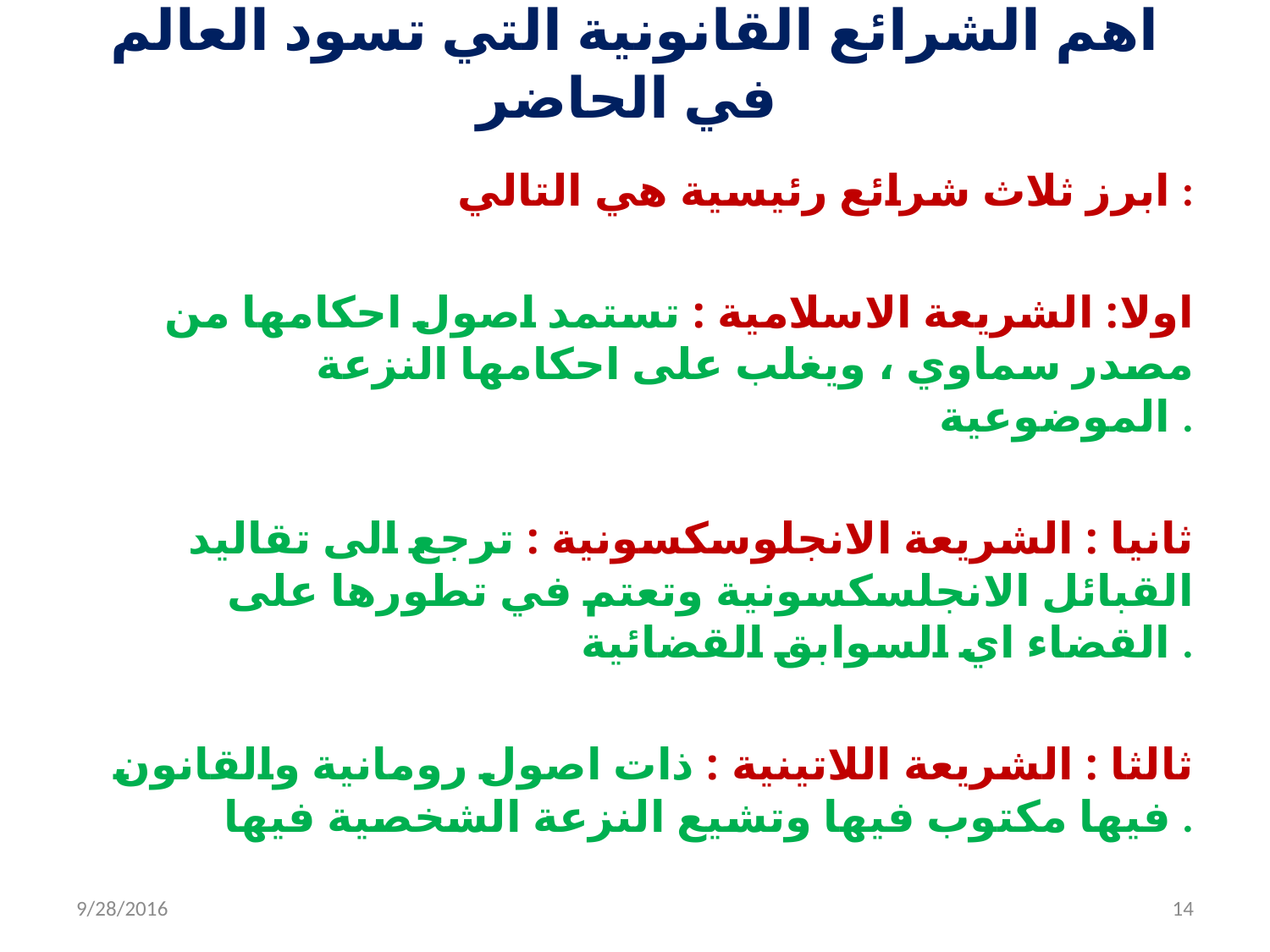

# اهم الشرائع القانونية التي تسود العالم في الحاضر

ابرز ثلاث شرائع رئيسية هي التالي :

اولا: الشريعة الاسلامية : تستمد اصول احكامها من مصدر سماوي ، ويغلب على احكامها النزعة الموضوعية .

ثانيا : الشريعة الانجلوسكسونية : ترجع الى تقاليد القبائل الانجلسكسونية وتعتم في تطورها على القضاء اي السوابق القضائية .

ثالثا : الشريعة اللاتينية : ذات اصول رومانية والقانون فيها مكتوب فيها وتشيع النزعة الشخصية فيها .

9/28/2016
14